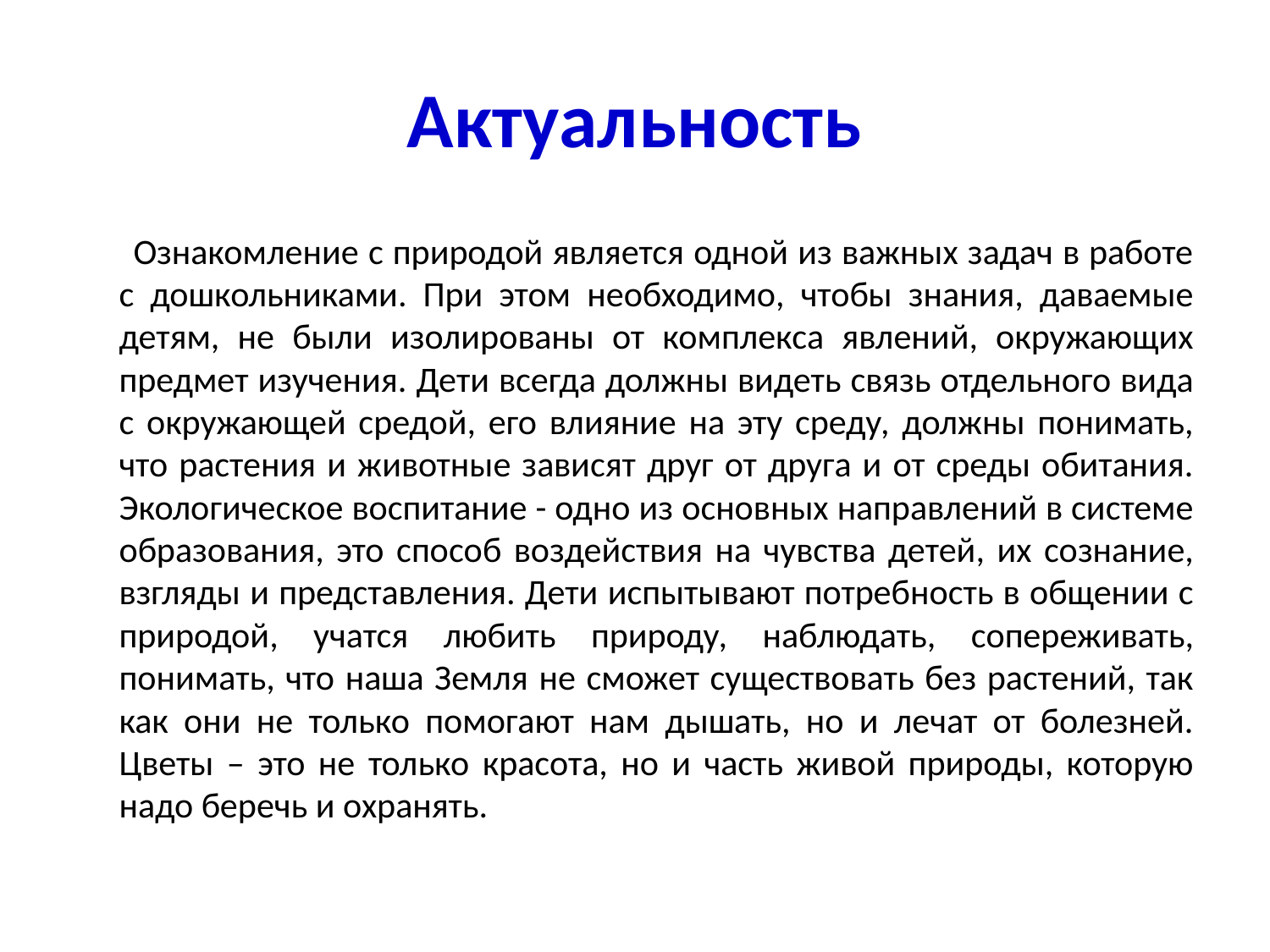

# Актуальность
      Ознакомление с природой является одной из важных задач в работе с дошкольниками. При этом необходимо, чтобы знания, даваемые детям, не были изолированы от комплекса явлений, окружающих предмет изучения. Дети всегда должны видеть связь отдельного вида с окружающей средой, его влияние на эту среду, должны понимать, что растения и животные зависят друг от друга и от среды обитания. Экологическое воспитание - одно из основных направлений в системе образования, это способ воздействия на чувства детей, их сознание, взгляды и представления. Дети испытывают потребность в общении с природой, учатся любить природу, наблюдать, сопереживать, понимать, что наша Земля не сможет существовать без растений, так как они не только помогают нам дышать, но и лечат от болезней. Цветы – это не только красота, но и часть живой природы, которую надо беречь и охранять.